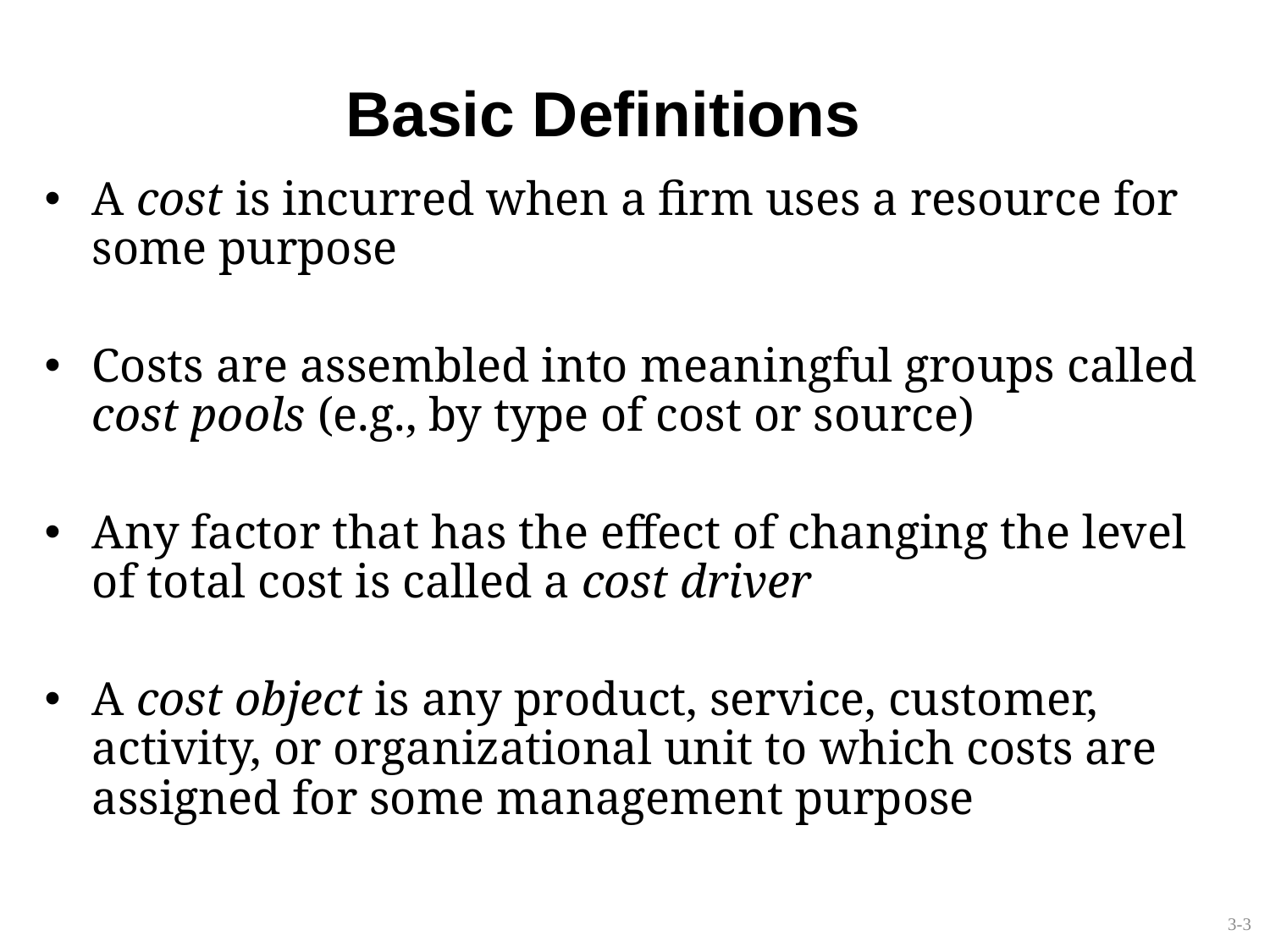

# Basic Definitions
A cost is incurred when a firm uses a resource for some purpose

Costs are assembled into meaningful groups called cost pools (e.g., by type of cost or source)

Any factor that has the effect of changing the level of total cost is called a cost driver

A cost object is any product, service, customer, activity, or organizational unit to which costs are assigned for some management purpose
3-3